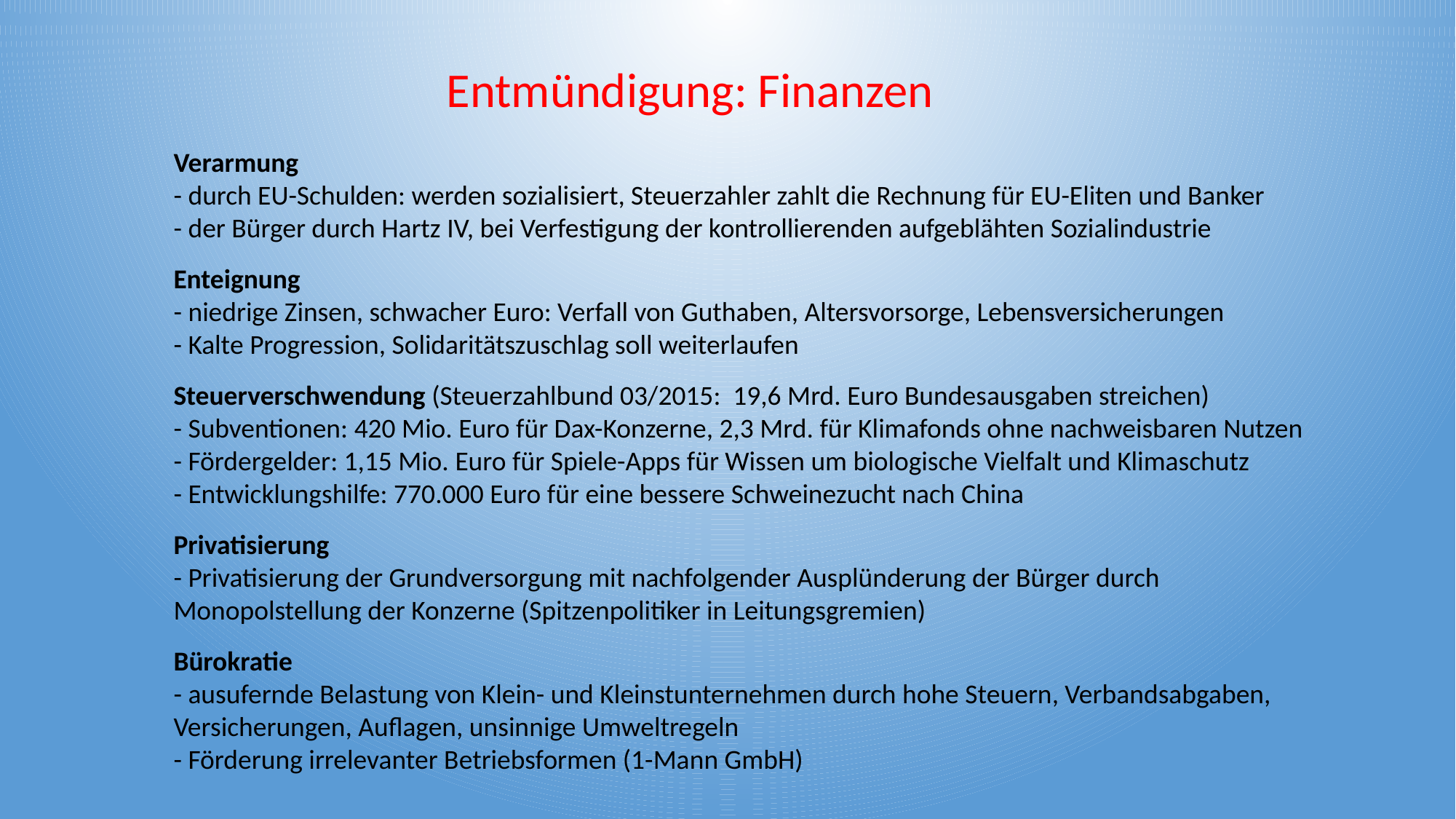

Entmündigung: Finanzen
Verarmung
- durch EU-Schulden: werden sozialisiert, Steuerzahler zahlt die Rechnung für EU-Eliten und Banker
- der Bürger durch Hartz IV, bei Verfestigung der kontrollierenden aufgeblähten Sozialindustrie

Enteignung
- niedrige Zinsen, schwacher Euro: Verfall von Guthaben, Altersvorsorge, Lebensversicherungen
- Kalte Progression, Solidaritätszuschlag soll weiterlaufen

Steuerverschwendung (Steuerzahlbund 03/2015:  19,6 Mrd. Euro Bundesausgaben streichen)
- Subventionen: 420 Mio. Euro für Dax-Konzerne, 2,3 Mrd. für Klimafonds ohne nachweisbaren Nutzen
- Fördergelder: 1,15 Mio. Euro für Spiele-Apps für Wissen um biologische Vielfalt und Klimaschutz
- Entwicklungshilfe: 770.000 Euro für eine bessere Schweinezucht nach China

Privatisierung
- Privatisierung der Grundversorgung mit nachfolgender Ausplünderung der Bürger durch Monopolstellung der Konzerne (Spitzenpolitiker in Leitungsgremien)

Bürokratie
- ausufernde Belastung von Klein- und Kleinstunternehmen durch hohe Steuern, Verbandsabgaben, Versicherungen, Auflagen, unsinnige Umweltregeln
- Förderung irrelevanter Betriebsformen (1-Mann GmbH)